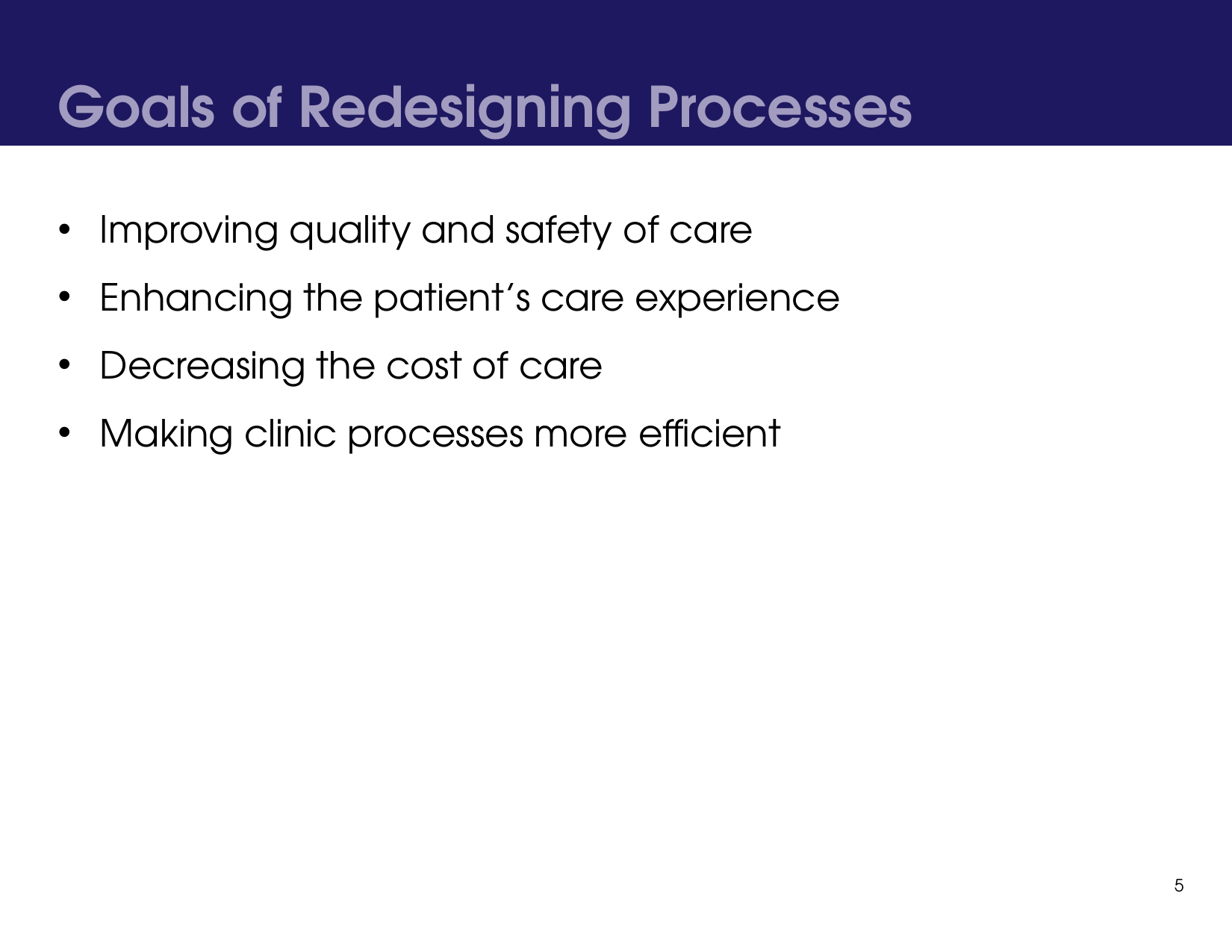

# Goals of Redesigning Processes
Improving quality and safety of care
Enhancing the patient’s care experience
Decreasing the cost of care
Making clinic processes more efficient

5